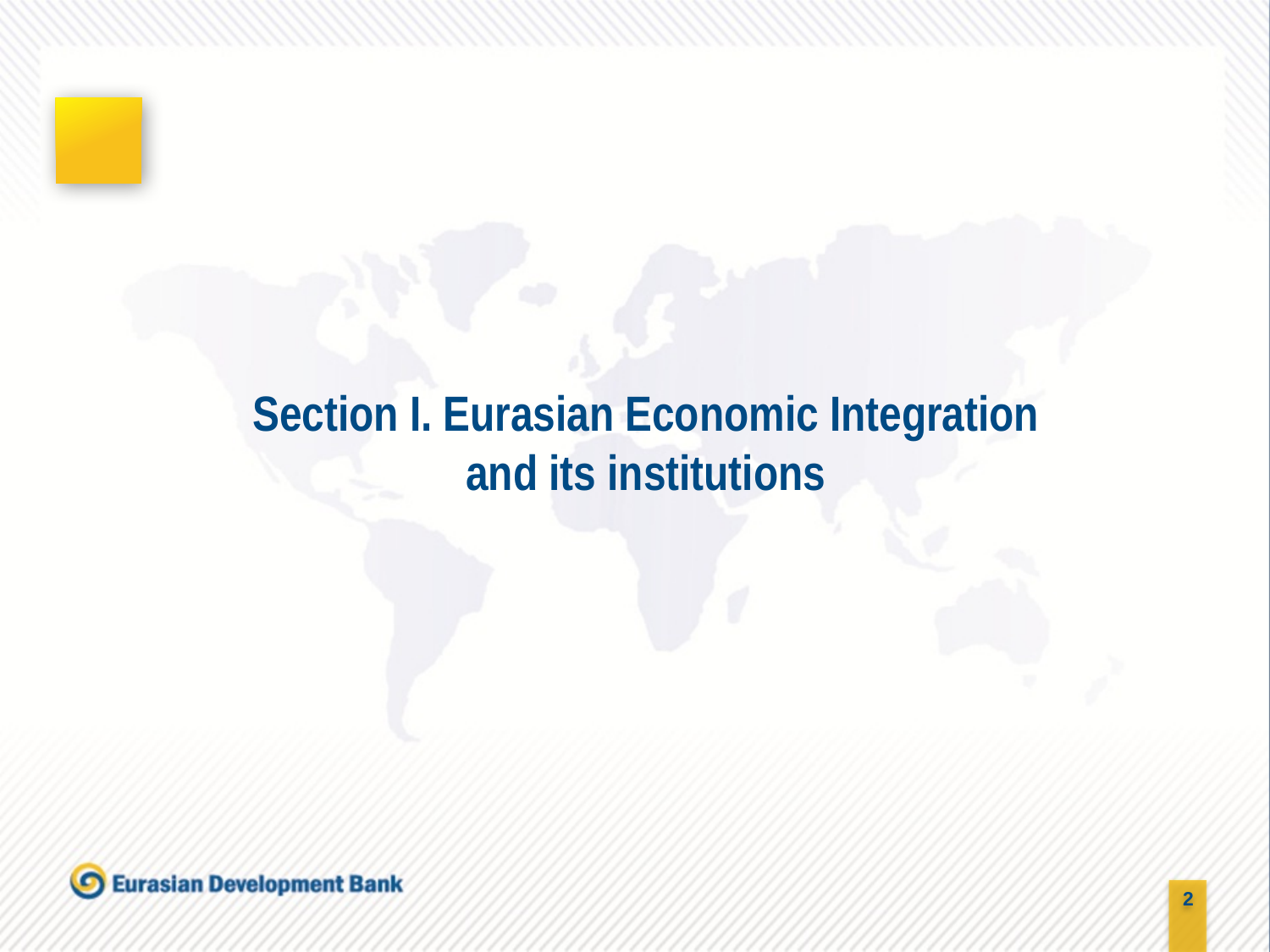

# Section I. Eurasian Economic Integration and its institutions